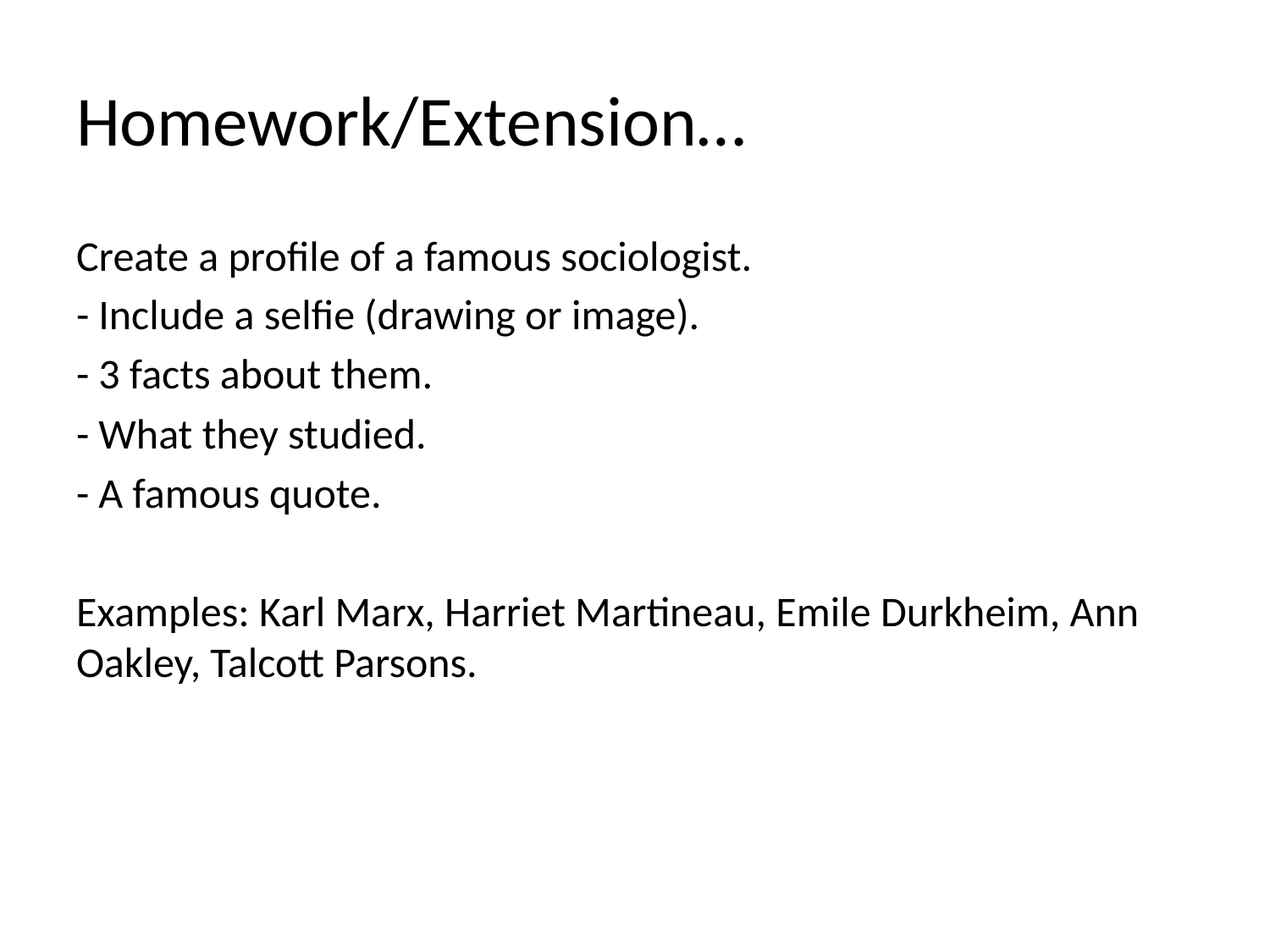

# Homework/Extension…
Create a profile of a famous sociologist.
- Include a selfie (drawing or image).
- 3 facts about them.
- What they studied.
- A famous quote.

Examples: Karl Marx, Harriet Martineau, Emile Durkheim, Ann Oakley, Talcott Parsons.